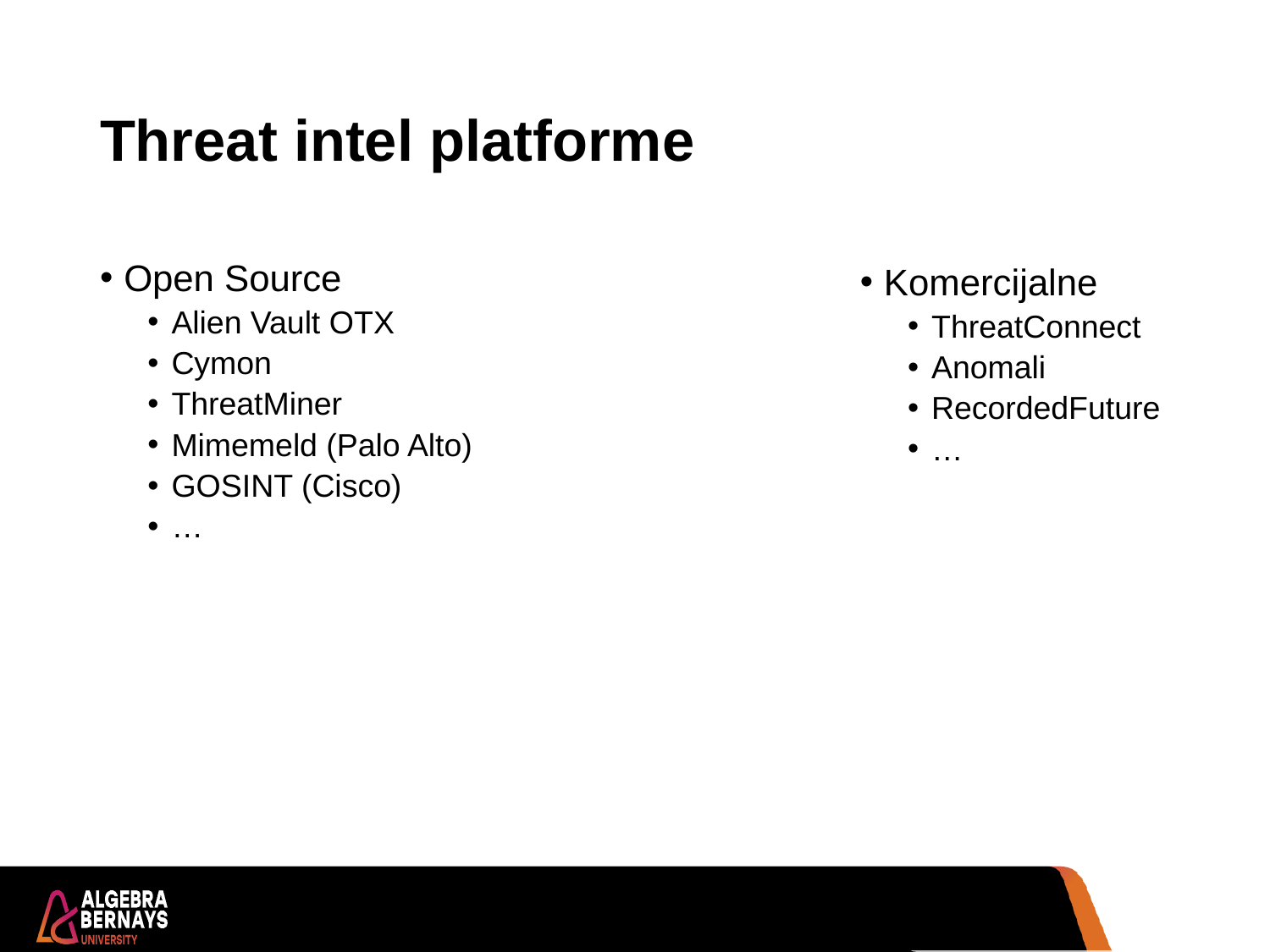

# Threat intel platforme
Open Source
Alien Vault OTX
Cymon
ThreatMiner
Mimemeld (Palo Alto)
GOSINT (Cisco)
…

Komercijalne
ThreatConnect
Anomali
RecordedFuture
…
48